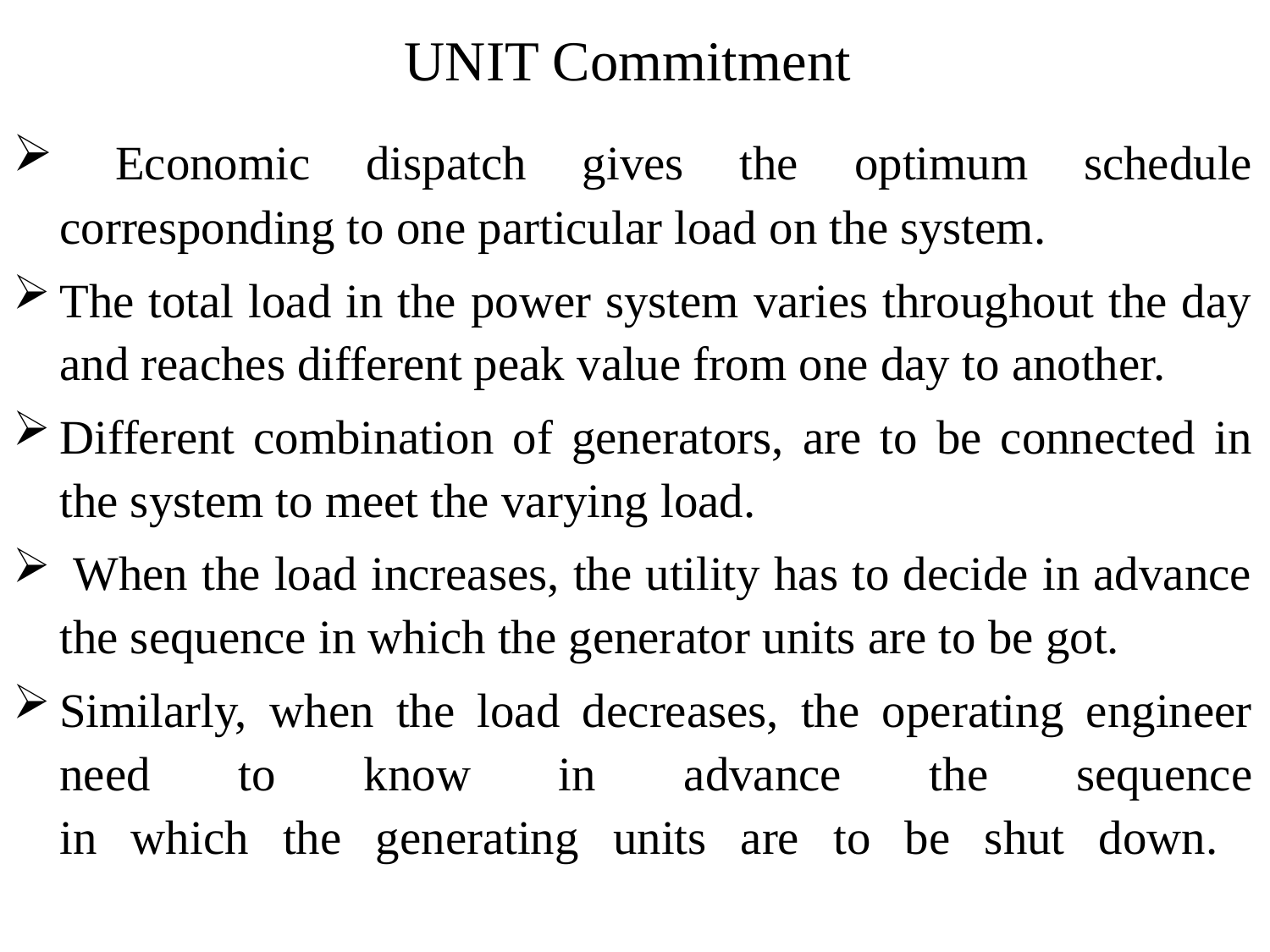

# UNIT Commitment
 Economic dispatch gives the optimum schedule corresponding to one particular load on the system.
The total load in the power system varies throughout the day and reaches different peak value from one day to another.
Different combination of generators, are to be connected in the system to meet the varying load.
 When the load increases, the utility has to decide in advance the sequence in which the generator units are to be got.
Similarly, when the load decreases, the operating engineer need to know in advance the sequence
in which the generating units are to be shut down.